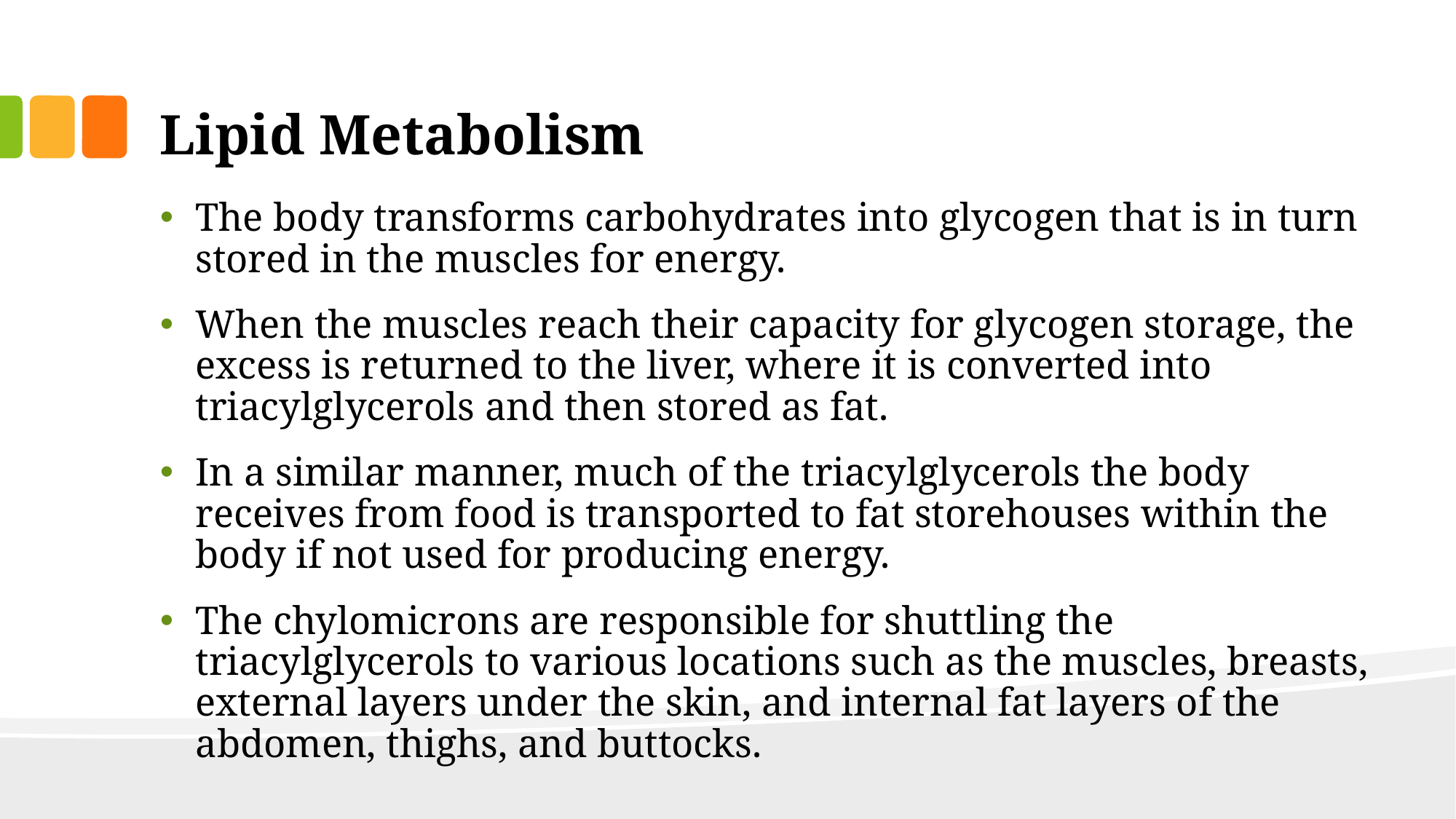

# Lipid Metabolism
The body transforms carbohydrates into glycogen that is in turn stored in the muscles for energy.
When the muscles reach their capacity for glycogen storage, the excess is returned to the liver, where it is converted into triacylglycerols and then stored as fat.
In a similar manner, much of the triacylglycerols the body receives from food is transported to fat storehouses within the body if not used for producing energy.
The chylomicrons are responsible for shuttling the triacylglycerols to various locations such as the muscles, breasts, external layers under the skin, and internal fat layers of the abdomen, thighs, and buttocks.